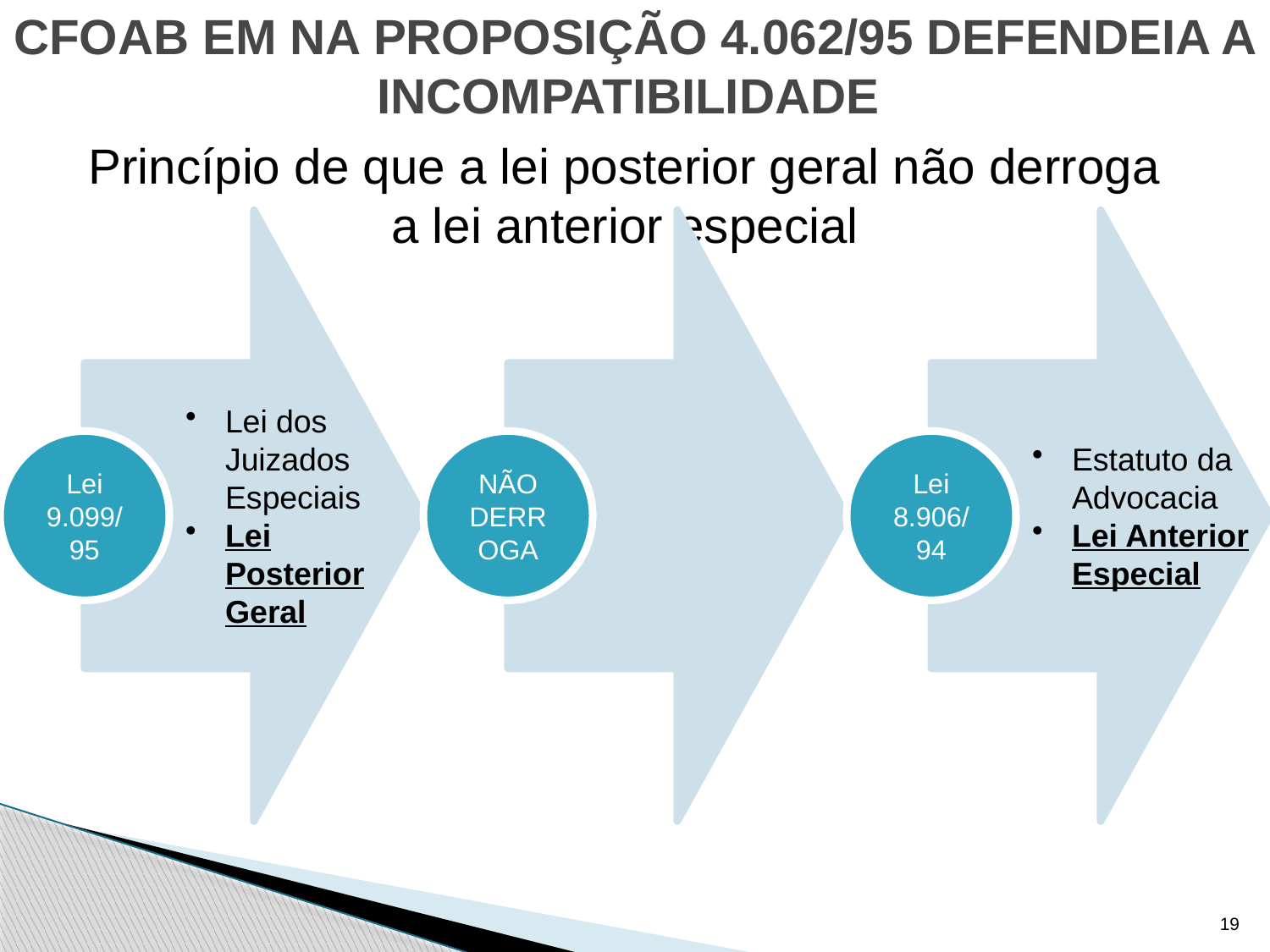

# CFOAB EM NA PROPOSIÇÃO 4.062/95 DEFENDEIA A INCOMPATIBILIDADE
Lei 9.099/95
Lei dos Juizados Especiais
Lei Posterior Geral
NÃO DERROGA
Lei 8.906/94
Estatuto da Advocacia
Lei Anterior Especial
Princípio de que a lei posterior geral não derroga a lei anterior especial
19